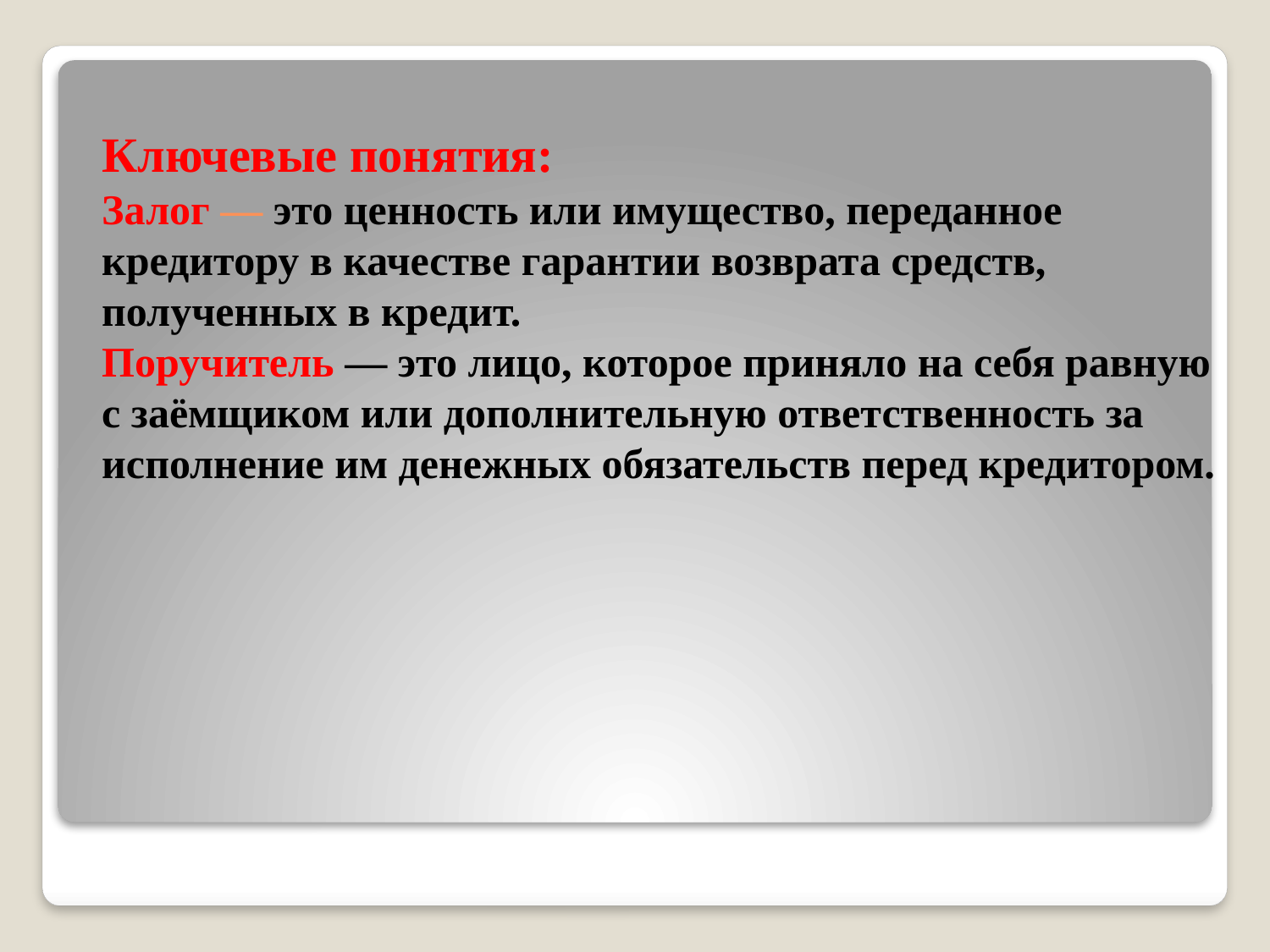

# Ключевые понятия: Залог — это ценность или имущество, переданное кредитору в качестве гарантии возврата средств, полученных в кредит. Поручитель — это лицо, которое приняло на себя равную с заёмщиком или дополнительную ответственность за исполнение им денежных обязательств перед кредитором.